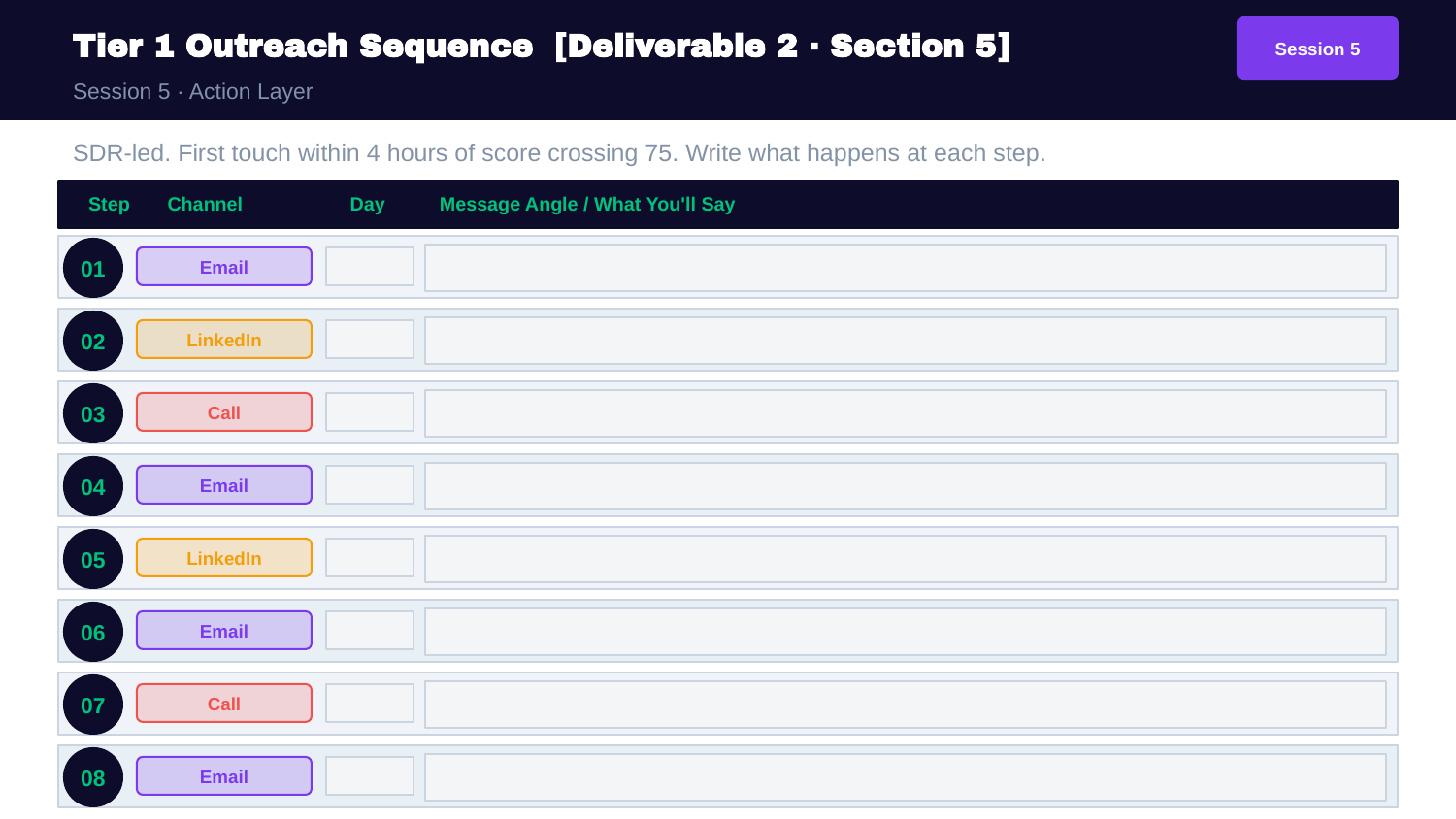

Tier 1 Outreach Sequence  [Deliverable 2 · Section 5]

Session 5
Session 5 · Action Layer
SDR-led. First touch within 4 hours of score crossing 75. Write what happens at each step.

Step
Channel
Day
Message Angle / What You'll Say

01

Email

02

LinkedIn

03

Call

04

Email

05

LinkedIn

06

Email

07

Call

08

Email